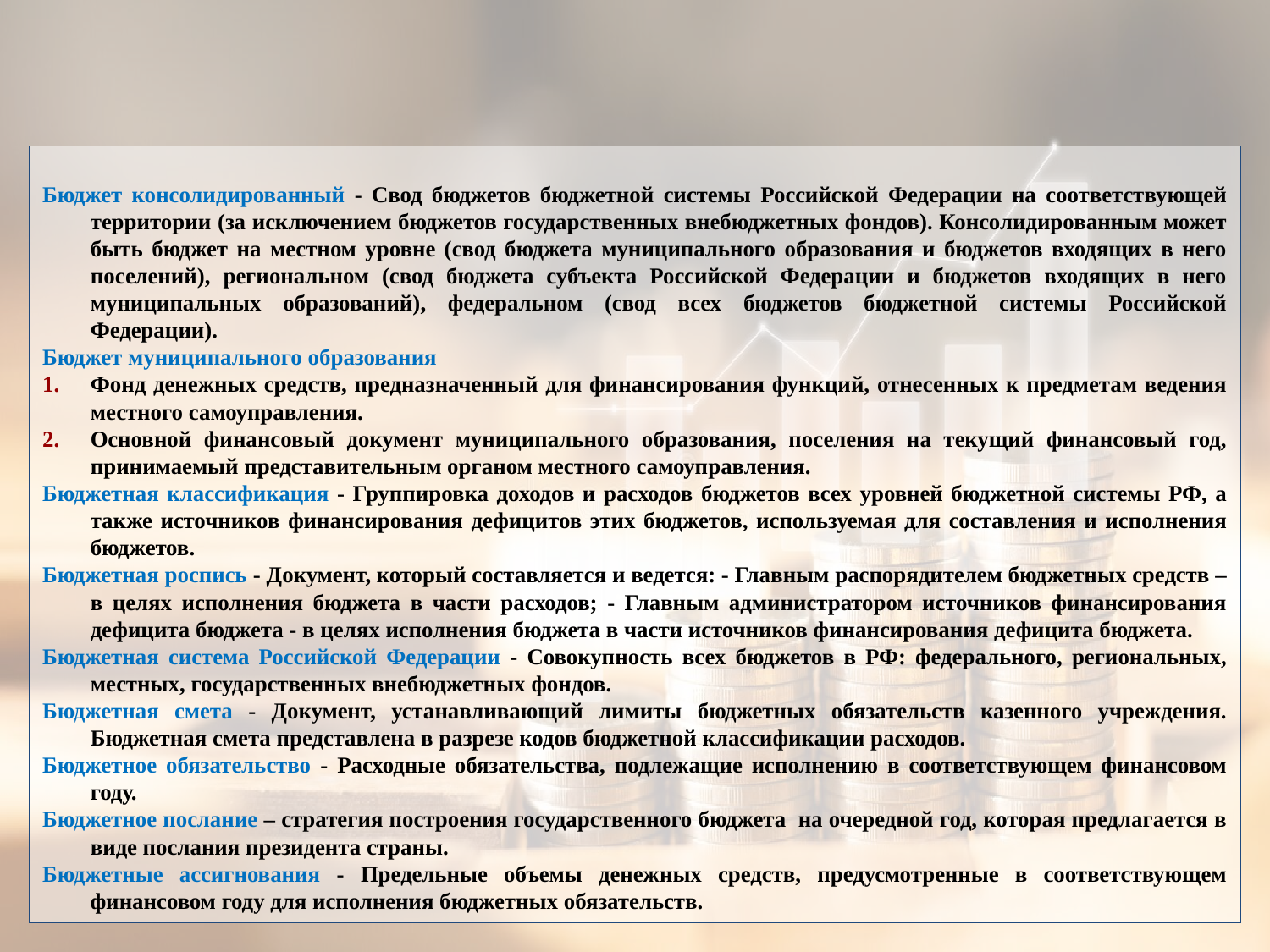

Бюджет консолидированный - Свод бюджетов бюджетной системы Российской Федерации на соответствующей территории (за исключением бюджетов государственных внебюджетных фондов). Консолидированным может быть бюджет на местном уровне (свод бюджета муниципального образования и бюджетов входящих в него поселений), региональном (свод бюджета субъекта Российской Федерации и бюджетов входящих в него муниципальных образований), федеральном (свод всех бюджетов бюджетной системы Российской Федерации).
Бюджет муниципального образования
Фонд денежных средств, предназначенный для финансирования функций, отнесенных к предметам ведения местного самоуправления.
Основной финансовый документ муниципального образования, поселения на текущий финансовый год, принимаемый представительным органом местного самоуправления.
Бюджетная классификация - Группировка доходов и расходов бюджетов всех уровней бюджетной системы РФ, а также источников финансирования дефицитов этих бюджетов, используемая для составления и исполнения бюджетов.
Бюджетная роспись - Документ, который составляется и ведется: - Главным распорядителем бюджетных средств – в целях исполнения бюджета в части расходов; - Главным администратором источников финансирования дефицита бюджета - в целях исполнения бюджета в части источников финансирования дефицита бюджета.
Бюджетная система Российской Федерации - Совокупность всех бюджетов в РФ: федерального, региональных, местных, государственных внебюджетных фондов.
Бюджетная смета - Документ, устанавливающий лимиты бюджетных обязательств казенного учреждения. Бюджетная смета представлена в разрезе кодов бюджетной классификации расходов.
Бюджетное обязательство - Расходные обязательства, подлежащие исполнению в соответствующем финансовом году.
Бюджетное послание – стратегия построения государственного бюджета  на очередной год, которая предлагается в виде послания президента страны.
Бюджетные ассигнования - Предельные объемы денежных средств, предусмотренные в соответствующем финансовом году для исполнения бюджетных обязательств.